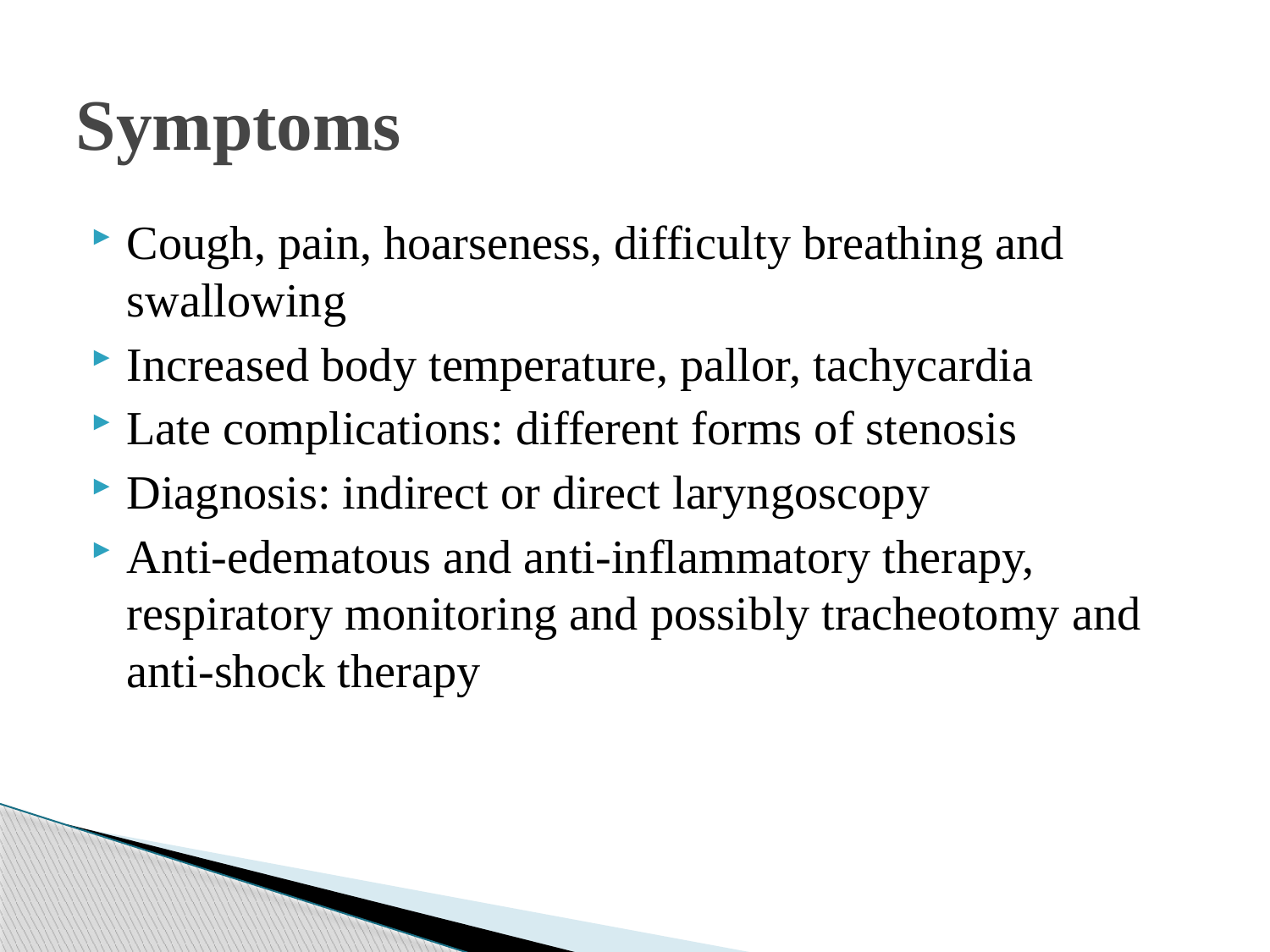

# Symptoms
Cough, pain, hoarseness, difficulty breathing and swallowing
Increased body temperature, pallor, tachycardia
Late complications: different forms of stenosis
Diagnosis: indirect or direct laryngoscopy
Anti-edematous and anti-inflammatory therapy, respiratory monitoring and possibly tracheotomy and anti-shock therapy